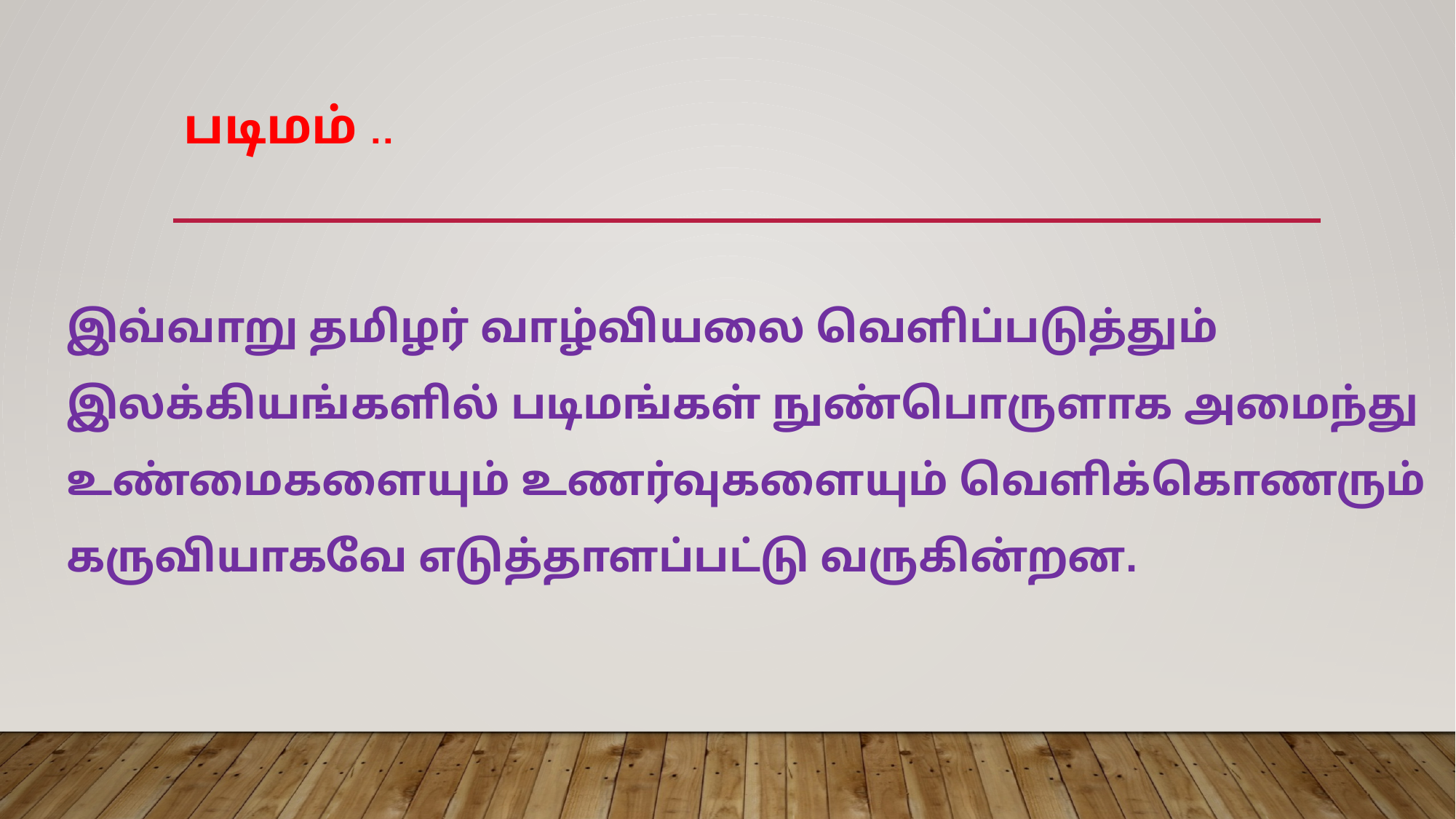

# படிமம் ..
இவ்வாறு தமிழர் வாழ்வியலை வெளிப்படுத்தும் இலக்கியங்களில் படிமங்கள் நுண்பொருளாக அமைந்து உண்மைகளையும் உணர்வுகளையும் வெளிக்கொணரும் கருவியாகவே எடுத்தாளப்பட்டு வருகின்றன.